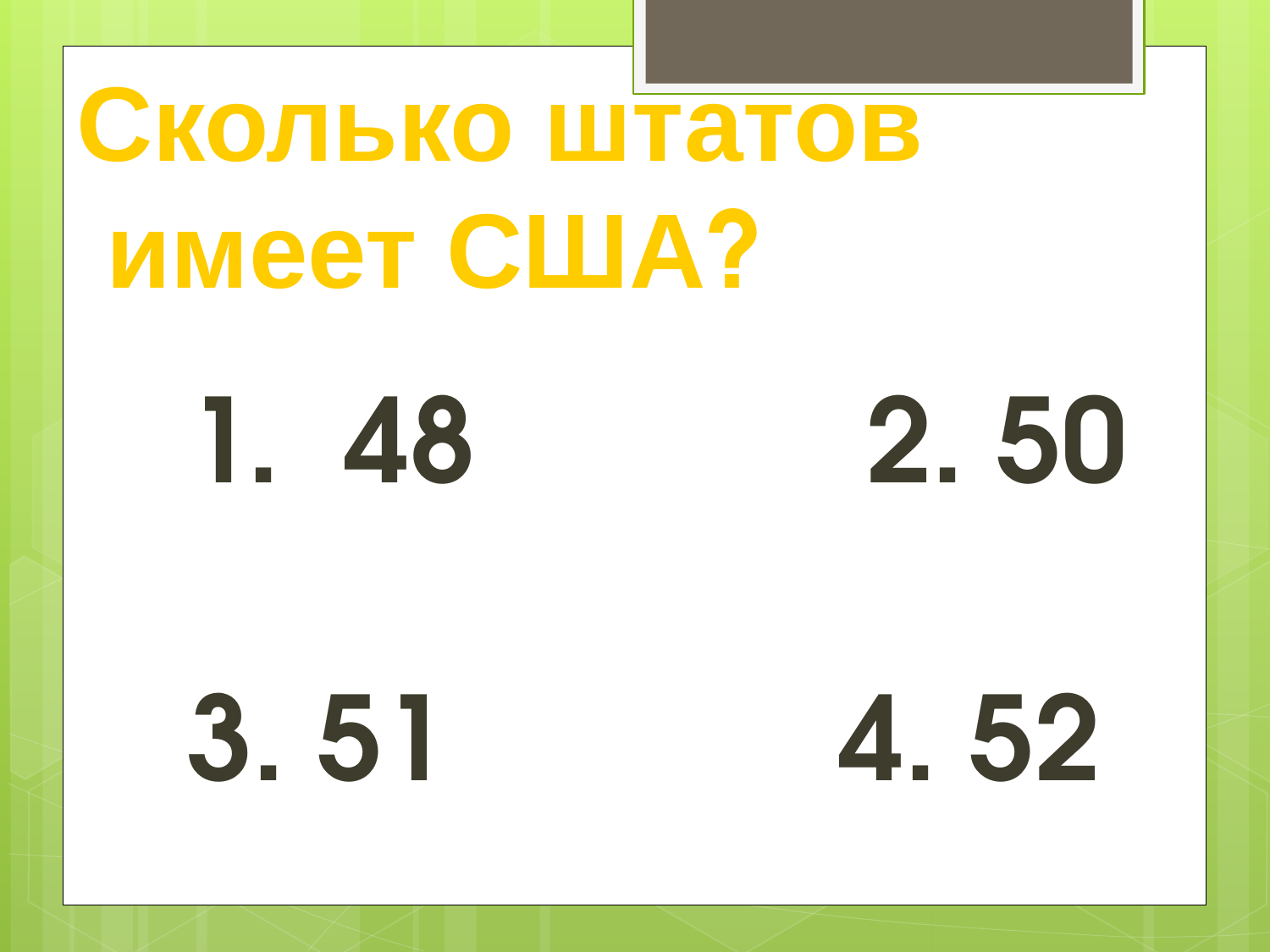

# Сколько штатов имеет США?
1.  48            2. 50

3. 51            4. 52